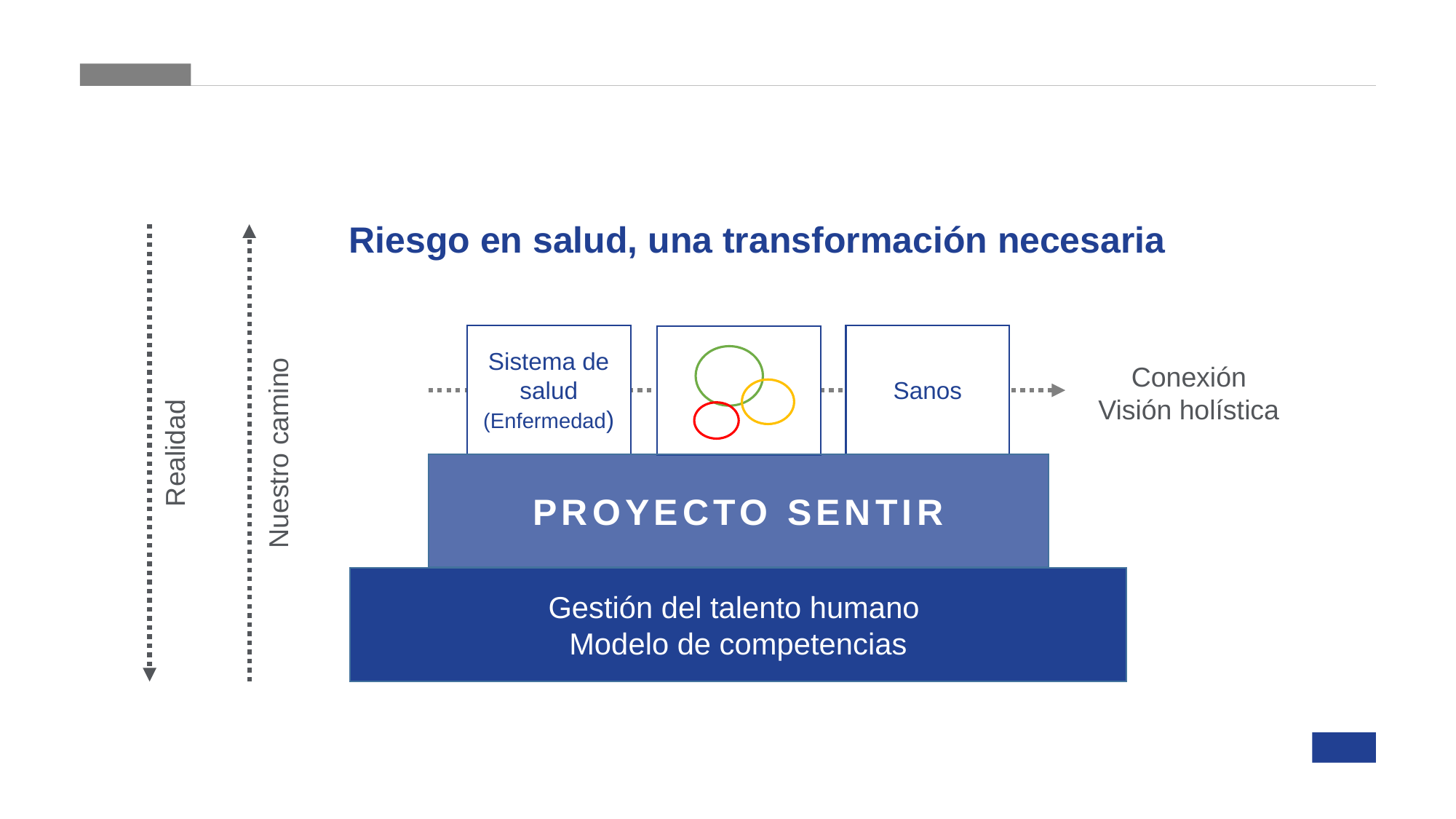

Riesgo en salud, una transformación necesaria
Sistema de salud
(Enfermedad)
Sanos

Conexión
Visión holística

Realidad
Nuestro camino
PROYECTO SENTIR
Gestión del talento humano
Modelo de competencias